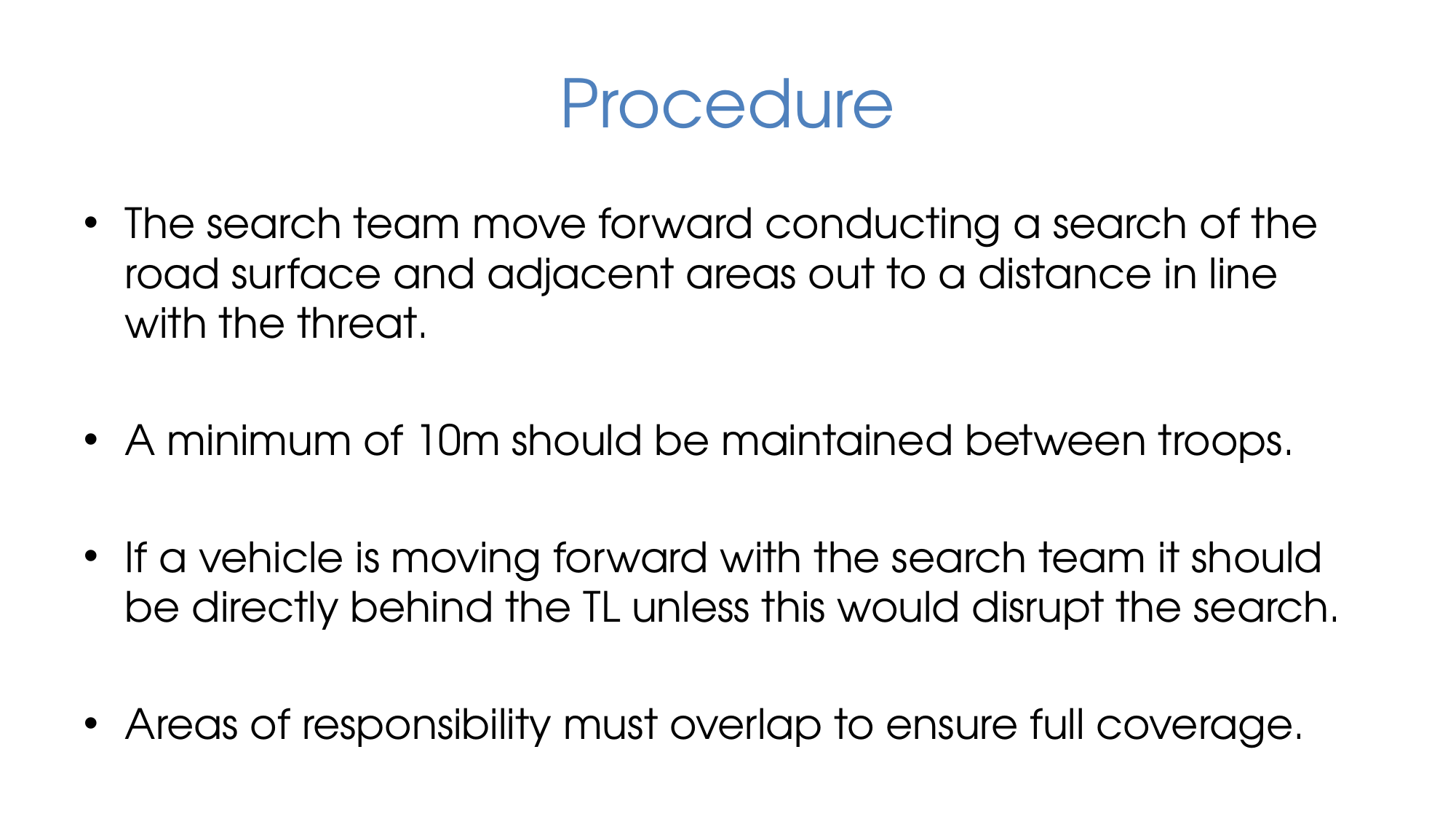

# Procedure
The search team move forward conducting a search of the road surface and adjacent areas out to a distance in line with the threat.

A minimum of 10m should be maintained between troops.

If a vehicle is moving forward with the search team it should be directly behind the TL unless this would disrupt the search.

Areas of responsibility must overlap to ensure full coverage.